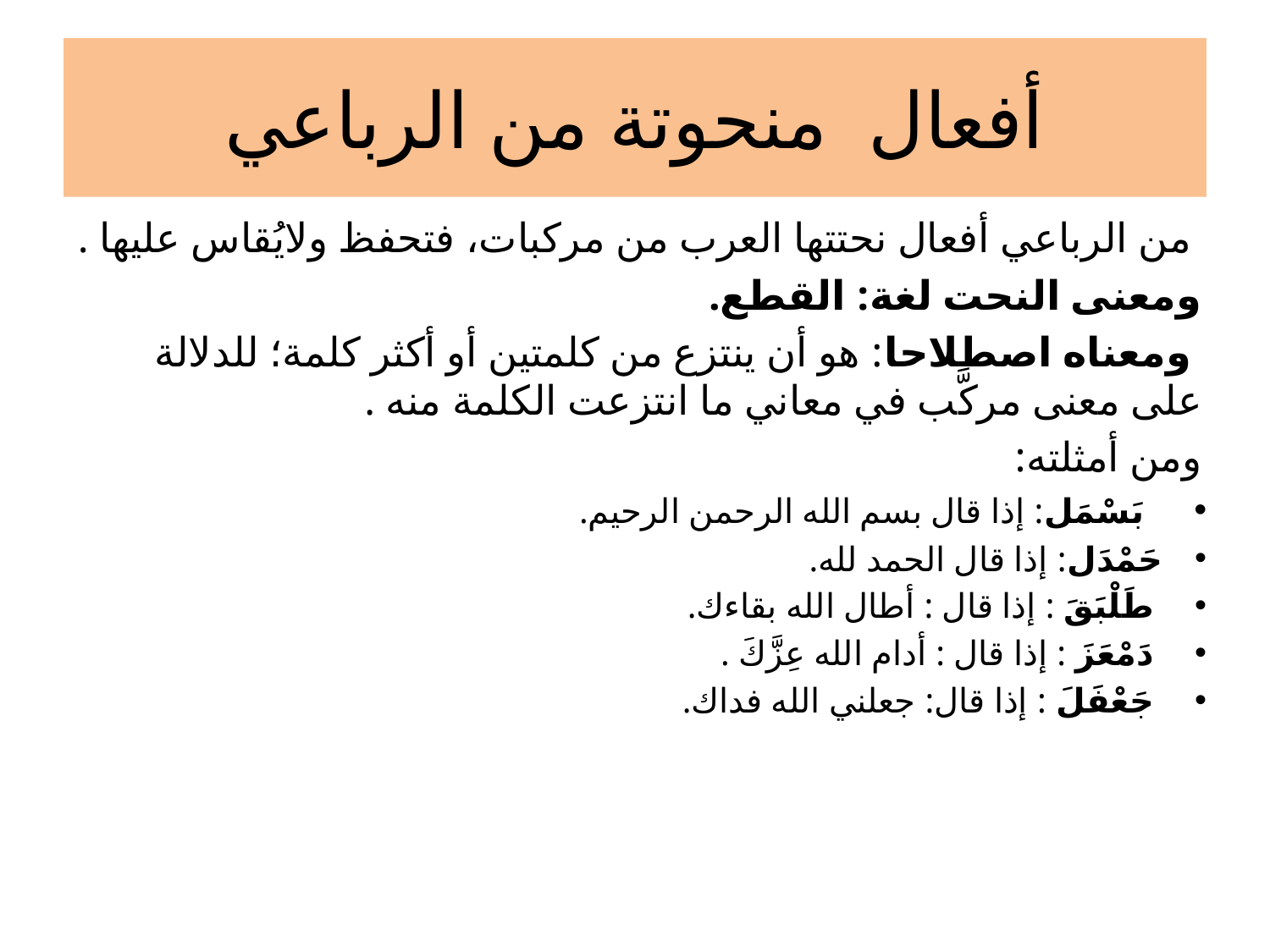

# أفعال  منحوتة من الرباعي
 من الرباعي أفعال نحتتها العرب من مركبات، فتحفظ ولايُقاس عليها .
ومعنى النحت لغة: القطع.
 ومعناه اصطلاحا: هو أن ينتزع من كلمتين أو أكثر كلمة؛ للدلالة على معنى مركَّب في معاني ما انتزعت الكلمة منه .
ومن أمثلته:
  بَسْمَل: إذا قال بسم الله الرحمن الرحيم.
حَمْدَل: إذا قال الحمد لله.
 طَلْبَقَ : إذا قال : أطال الله بقاءك.
 دَمْعَزَ : إذا قال : أدام الله عِزَّكَ .
 جَعْفَلَ : إذا قال: جعلني الله فداك.